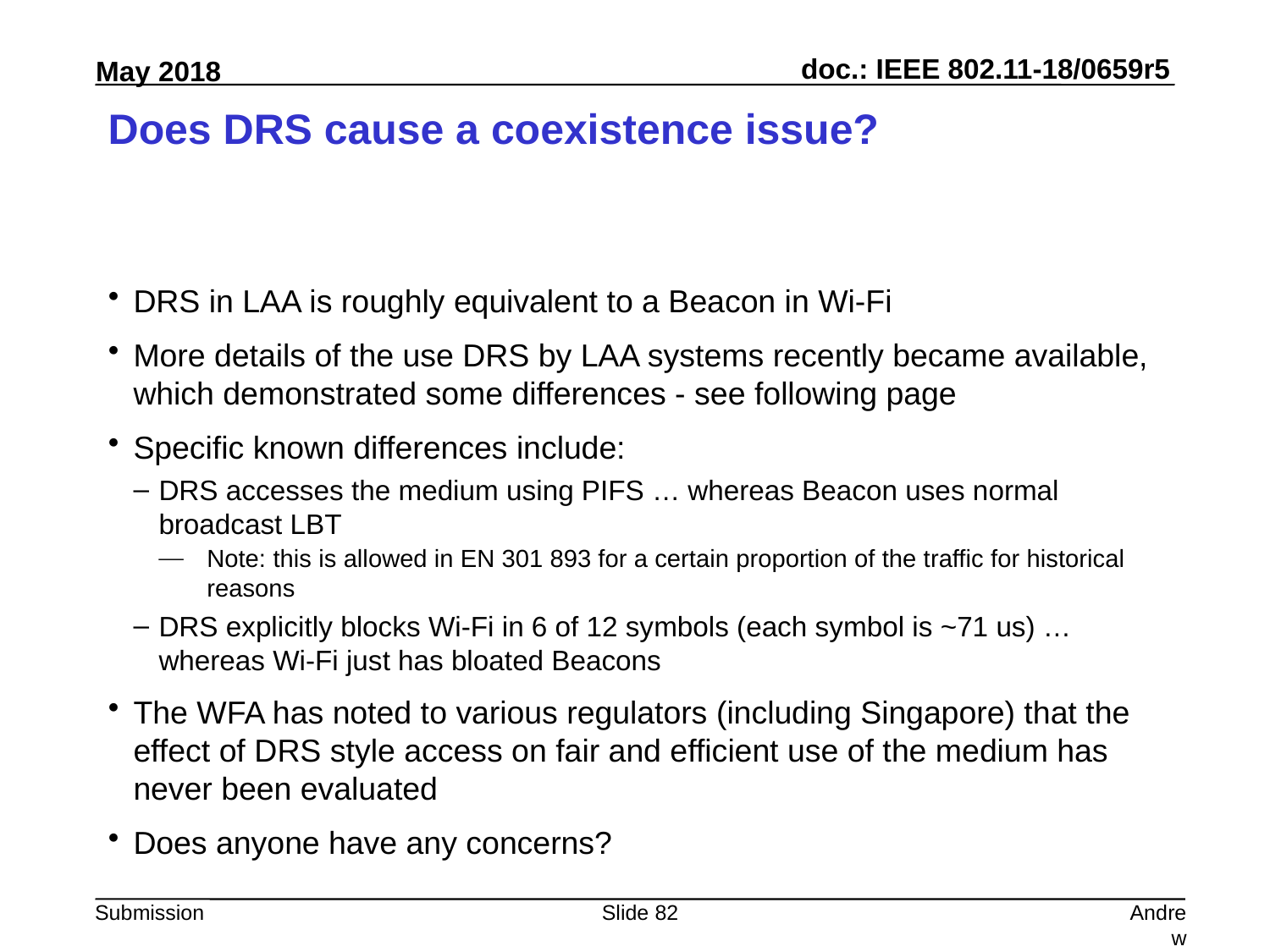

# Does DRS cause a coexistence issue?
DRS in LAA is roughly equivalent to a Beacon in Wi-Fi
More details of the use DRS by LAA systems recently became available, which demonstrated some differences - see following page
Specific known differences include:
DRS accesses the medium using PIFS … whereas Beacon uses normal broadcast LBT
Note: this is allowed in EN 301 893 for a certain proportion of the traffic for historical reasons
DRS explicitly blocks Wi-Fi in 6 of 12 symbols (each symbol is ~71 us) … whereas Wi-Fi just has bloated Beacons
The WFA has noted to various regulators (including Singapore) that the effect of DRS style access on fair and efficient use of the medium has never been evaluated
Does anyone have any concerns?

Slide 82
Andrew Myles, Cisco